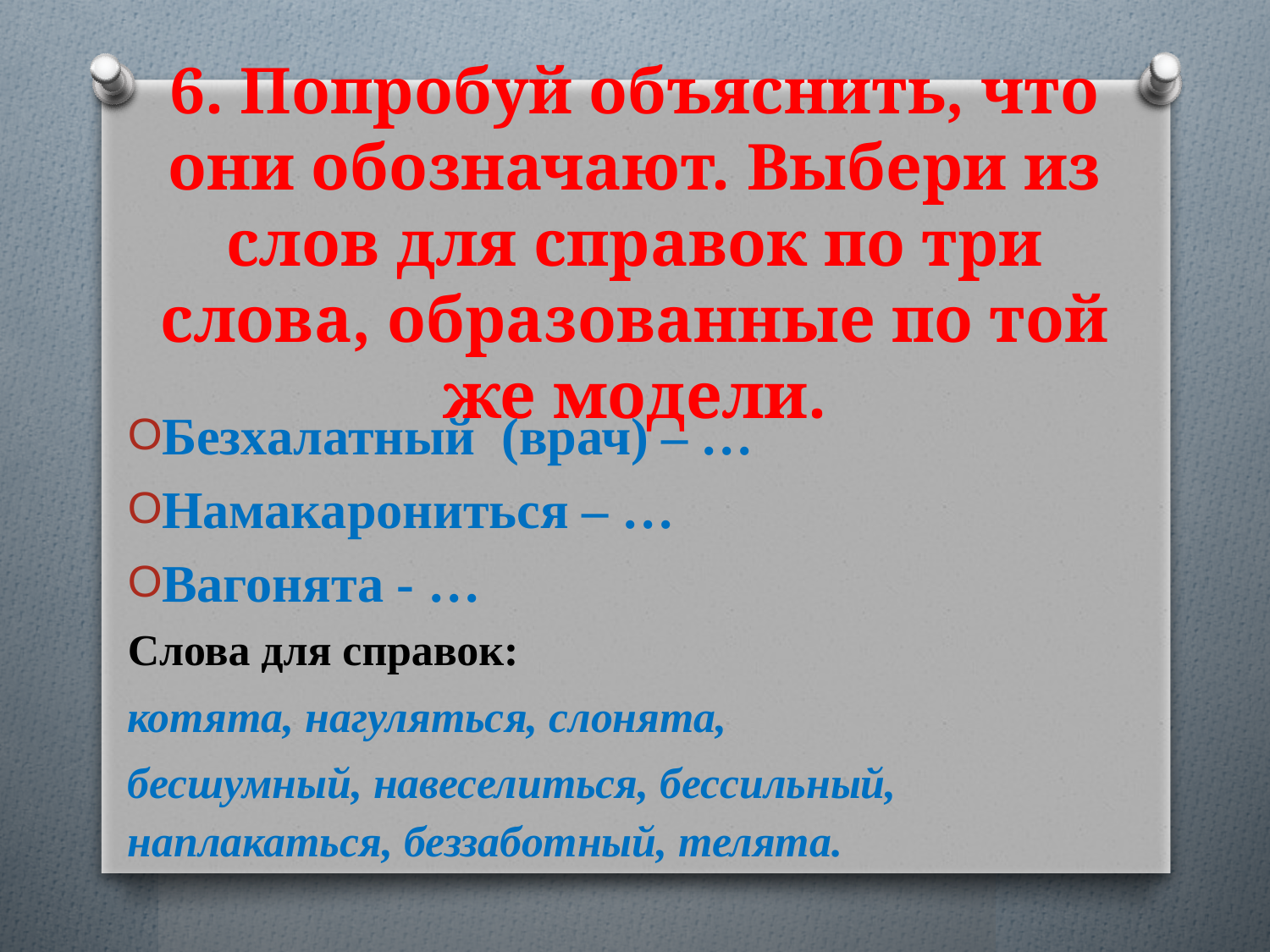

# 6. Попробуй объяснить, что они обозначают. Выбери из слов для справок по три слова, образованные по той же модели.
Безхалатный  (врач) – …
Намакарониться – …
Вагонята - …
Слова для справок:
котята, нагуляться, слонята,
бесшумный, навеселиться, бессильный, наплакаться, беззаботный, телята.